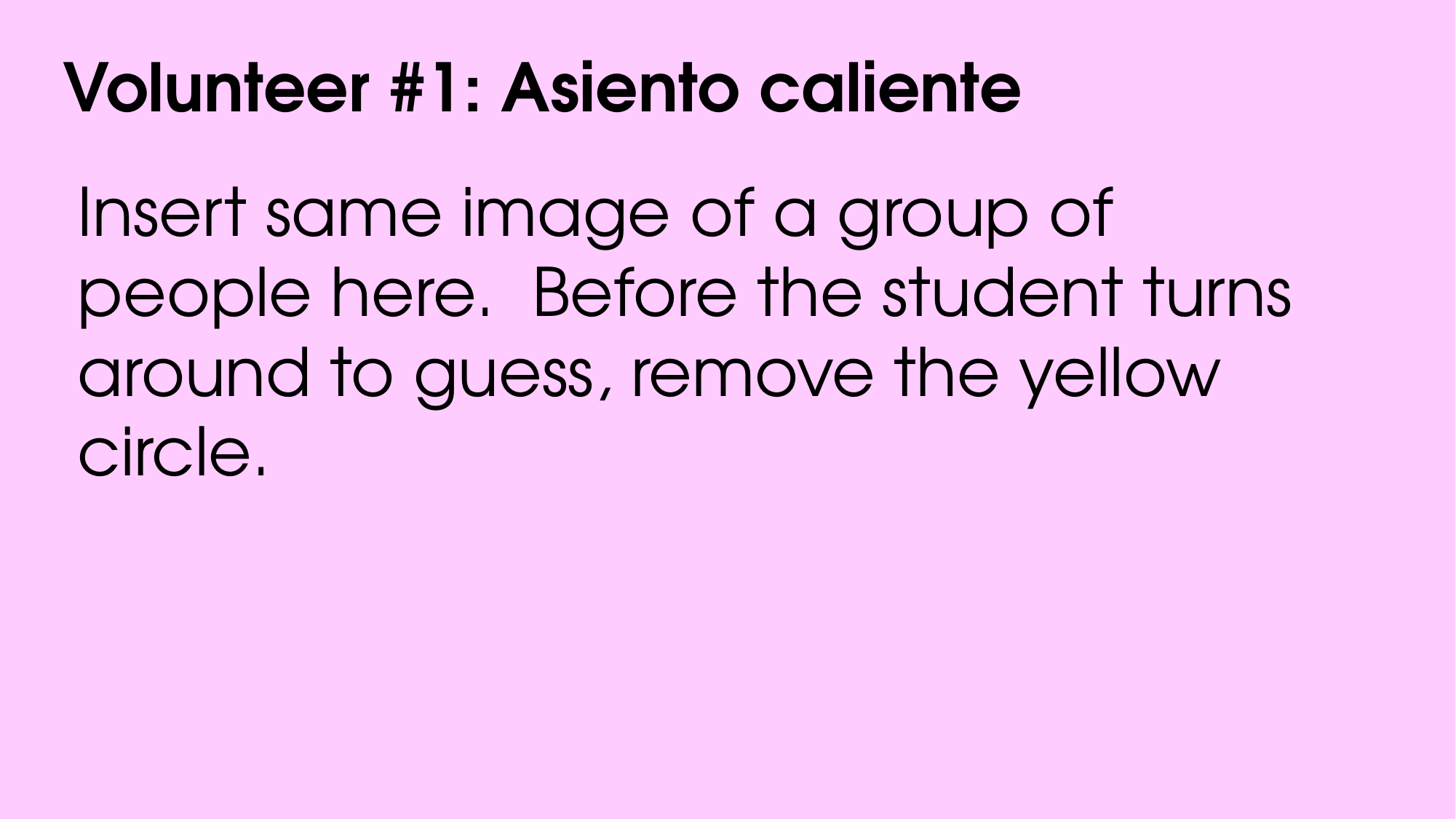

# Volunteer #1: Asiento caliente
Insert same image of a group of people here.  Before the student turns around to guess, remove the yellow circle.